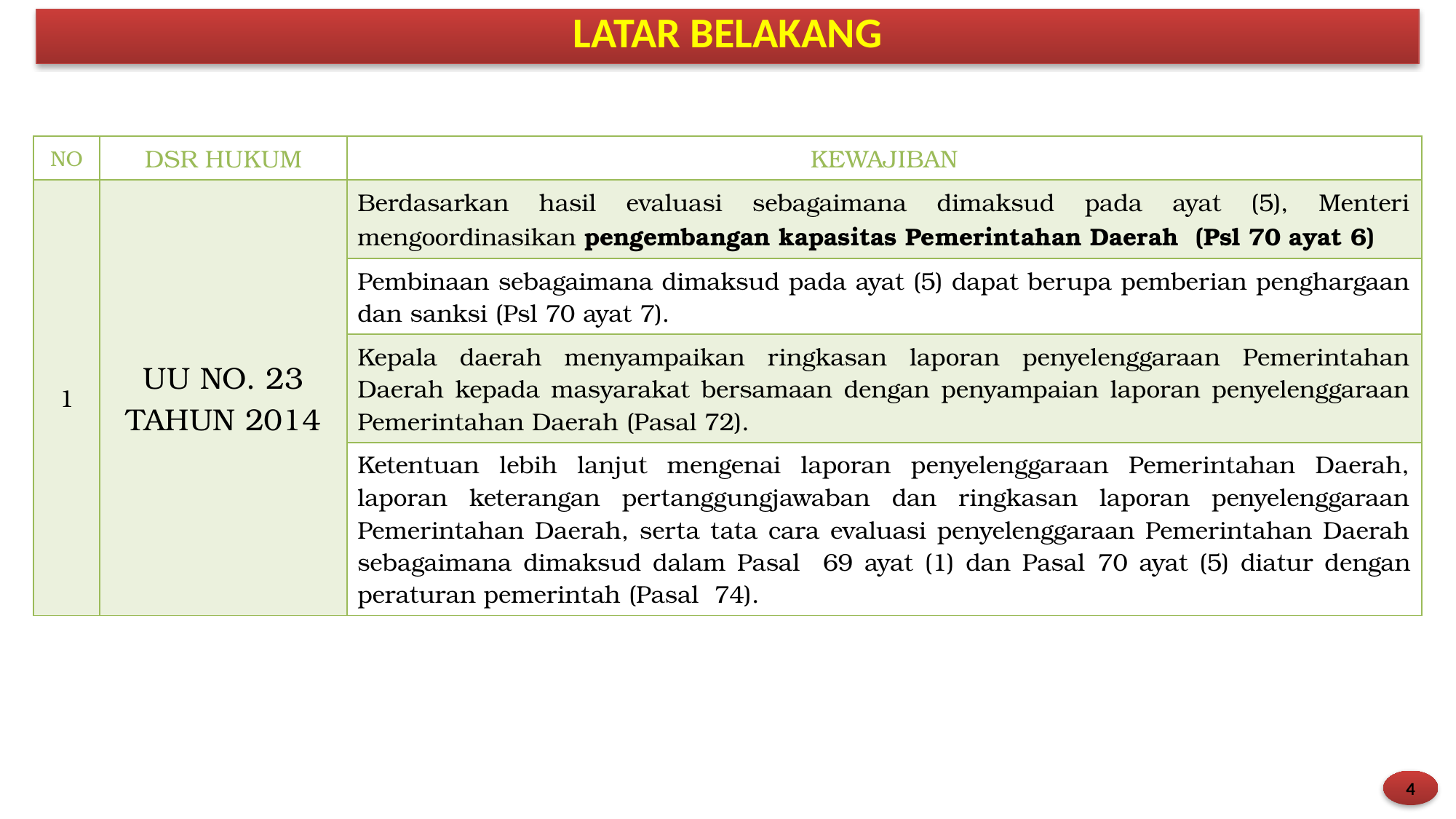

Latar belakang
| NO | DSR HUKUM | KEWAJIBAN |
| --- | --- | --- |
| 1 | UU NO. 23 TAHUN 2014 | Berdasarkan hasil evaluasi sebagaimana dimaksud pada ayat (5), Menteri mengoordinasikan pengembangan kapasitas Pemerintahan Daerah (Psl 70 ayat 6) |
|  |  | Pembinaan sebagaimana dimaksud pada ayat (5) dapat berupa pemberian penghargaan dan sanksi (Psl 70 ayat 7). |
|  |  | Kepala daerah menyampaikan ringkasan laporan penyelenggaraan Pemerintahan Daerah kepada masyarakat bersamaan dengan penyampaian laporan penyelenggaraan Pemerintahan Daerah (Pasal 72). |
|  |  | Ketentuan lebih lanjut mengenai laporan penyelenggaraan Pemerintahan Daerah, laporan keterangan pertanggungjawaban dan ringkasan laporan penyelenggaraan Pemerintahan Daerah, serta tata cara evaluasi penyelenggaraan Pemerintahan Daerah sebagaimana dimaksud dalam Pasal 69 ayat (1) dan Pasal 70 ayat (5) diatur dengan peraturan pemerintah (Pasal 74). |